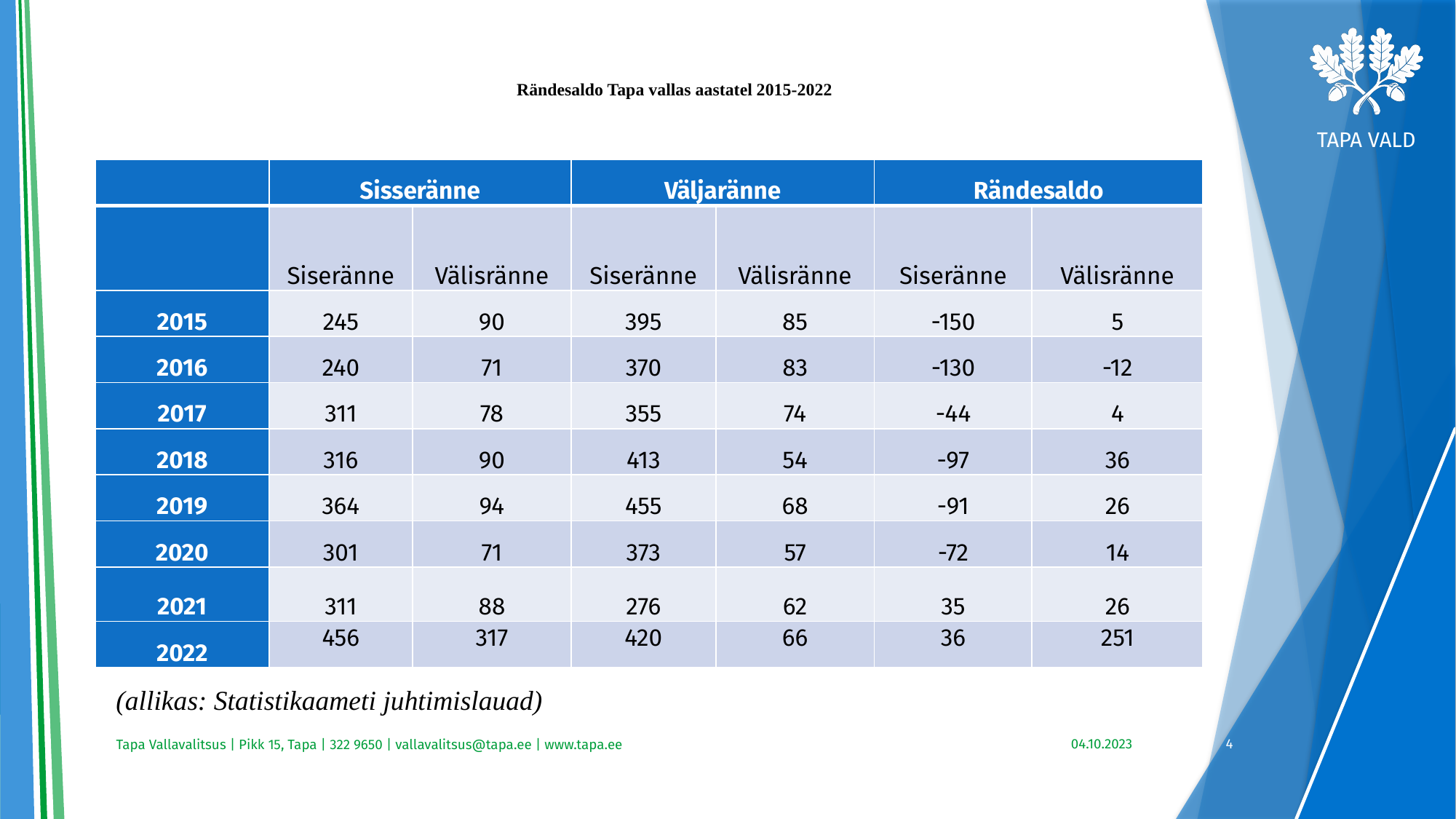

# Rändesaldo Tapa vallas aastatel 2015-2022
|  | Sisseränne |  | Väljaränne |  | Rändesaldo |  |
| --- | --- | --- | --- | --- | --- | --- |
|  | Siseränne | Välisränne | Siseränne | Välisränne | Siseränne | Välisränne |
| 2015 | 245 | 90 | 395 | 85 | -150 | 5 |
| 2016 | 240 | 71 | 370 | 83 | -130 | -12 |
| 2017 | 311 | 78 | 355 | 74 | -44 | 4 |
| 2018 | 316 | 90 | 413 | 54 | -97 | 36 |
| 2019 | 364 | 94 | 455 | 68 | -91 | 26 |
| 2020 | 301 | 71 | 373 | 57 | -72 | 14 |
| 2021 | 311 | 88 | 276 | 62 | 35 | 26 |
| 2022 | 456 | 317 | 420 | 66 | 36 | 251 |
(allikas: Statistikaameti juhtimislauad)
04.10.2023
4
Tapa Vallavalitsus | Pikk 15, Tapa | 322 9650 | vallavalitsus@tapa.ee | www.tapa.ee